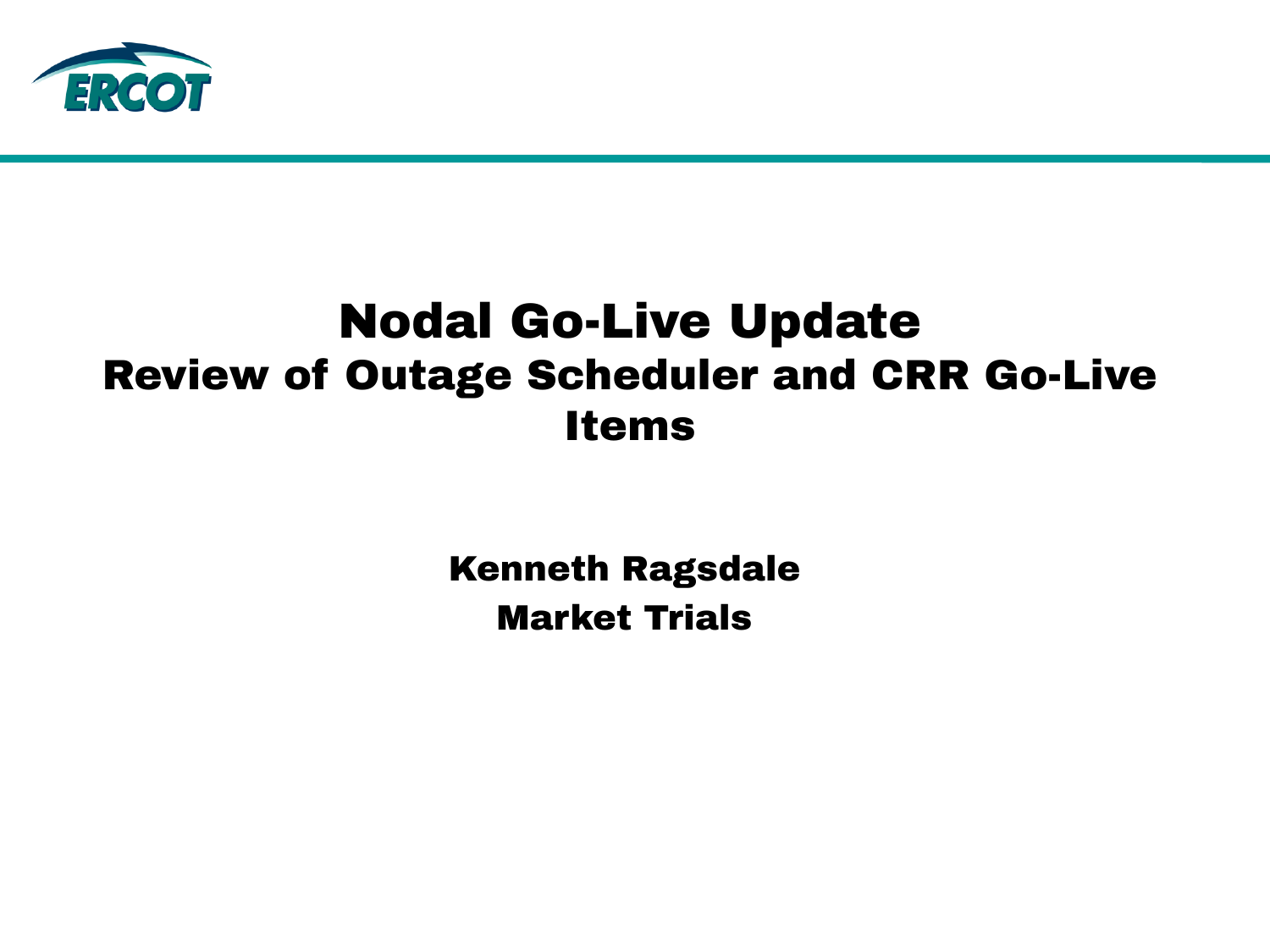

# Nodal Go-Live Update Review of Outage Scheduler and CRR Go-Live Items
Kenneth Ragsdale
Market Trials